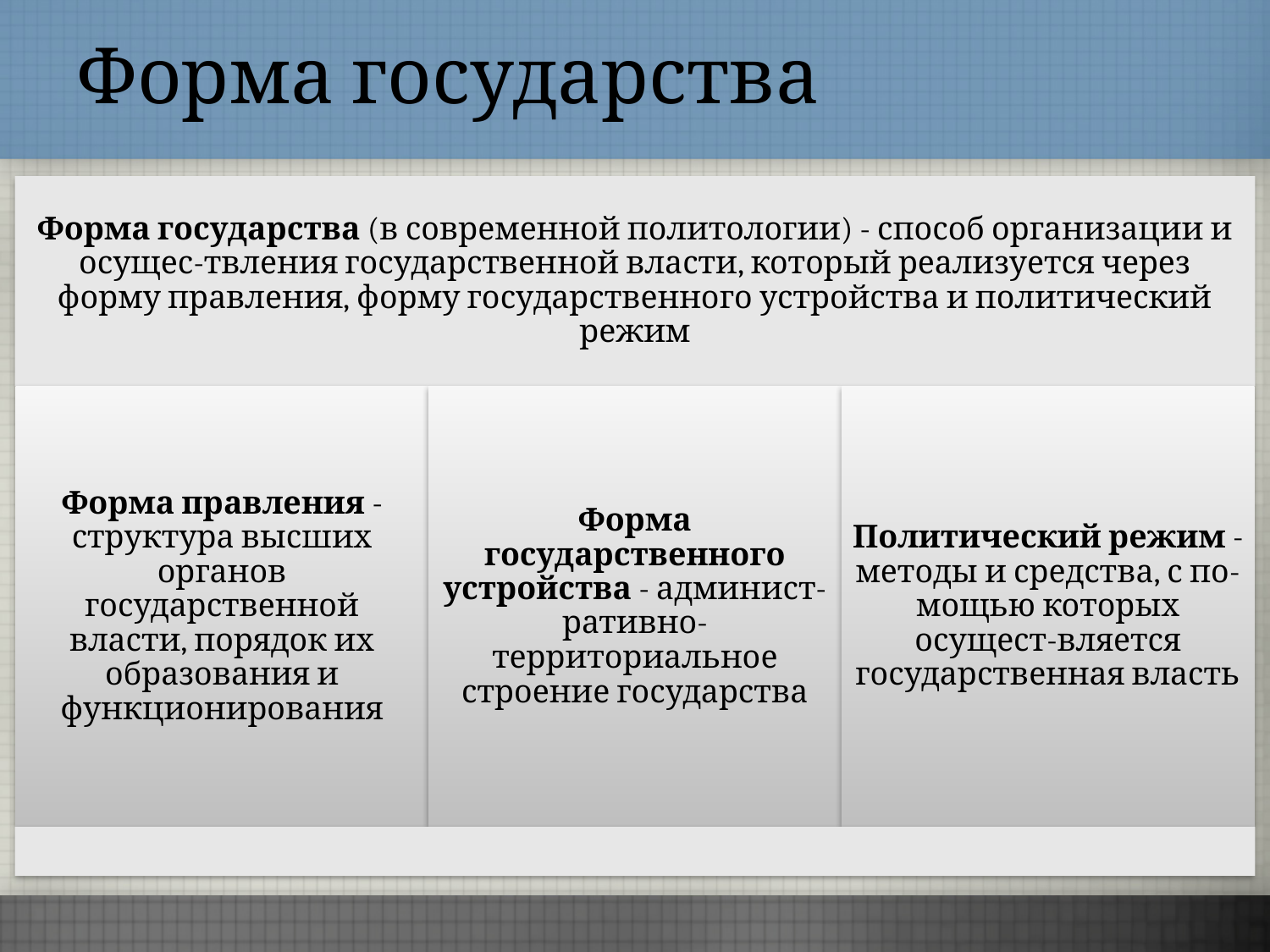

# Форма государства
Форма государства (в современной политологии) - способ организации и осущес-твления государственной власти, который реализуется через форму правления, форму государственного устройства и политический режим
Форма правления - структура высших органов государственной власти, порядок их образования и функционирования
Форма государственного устройства - админист-ративно-территориальное строение государства
Политический режим - методы и средства, с по-мощью которых осущест-вляется государственная власть